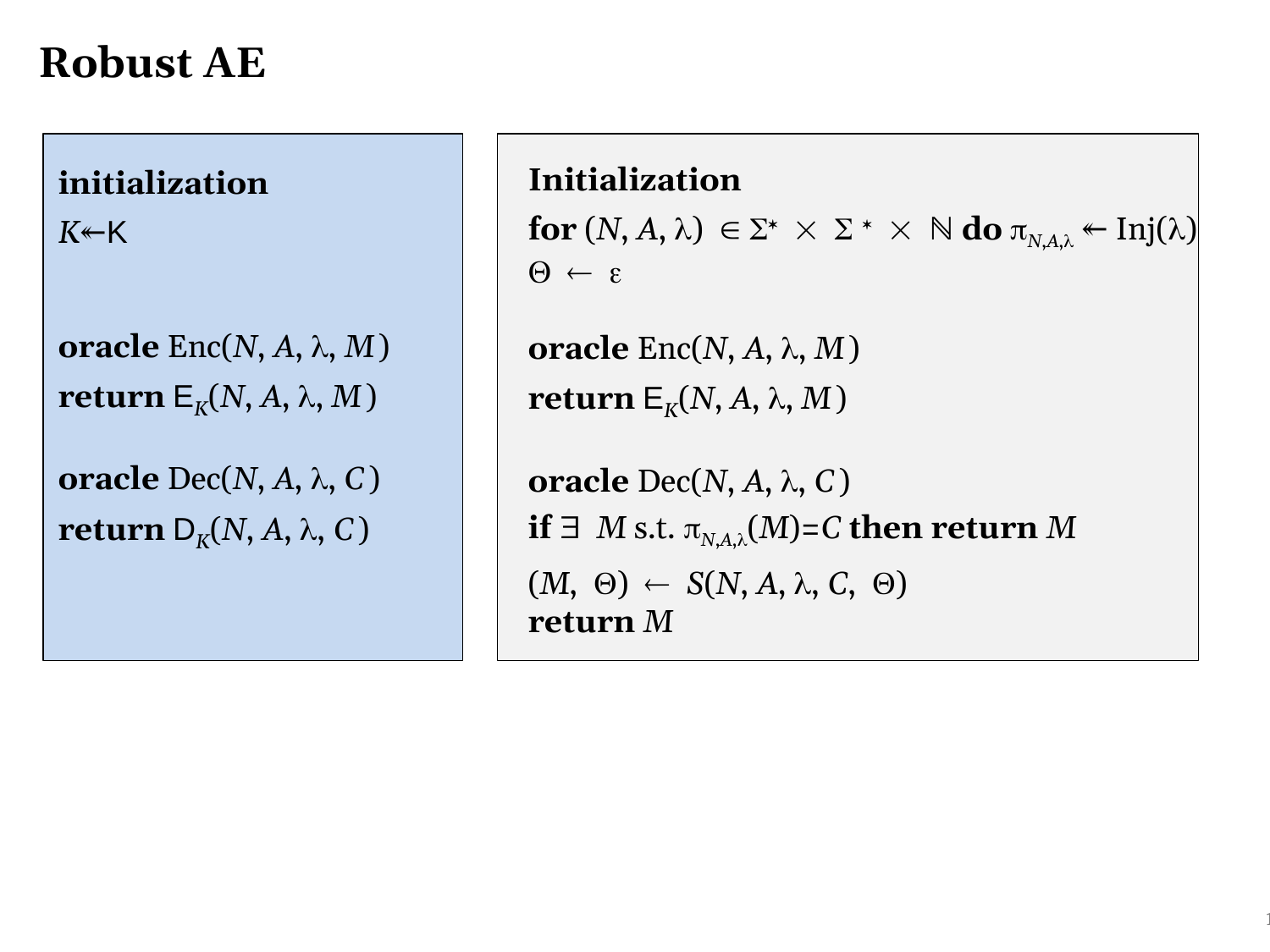

Robust AE

Initialization

for (N, A, λ) ∈ Σ∗ × Σ ∗ × ℕ do πN,A,λ ↞ Inj(λ)
Θ ← ε

oracle Enc(N, A, λ, M )

return EK(N, A, λ, M )

oracle Dec(N, A, λ, C )

if ∃ M s.t. πN,A,λ(M)=C then return M

(M, Θ) ← S(N, A, λ, C, Θ)
return M

initialization

K↞K

oracle Enc(N, A, λ, M )

return EK(N, A, λ, M )

oracle Dec(N, A, λ, C )

return DK(N, A, λ, C )